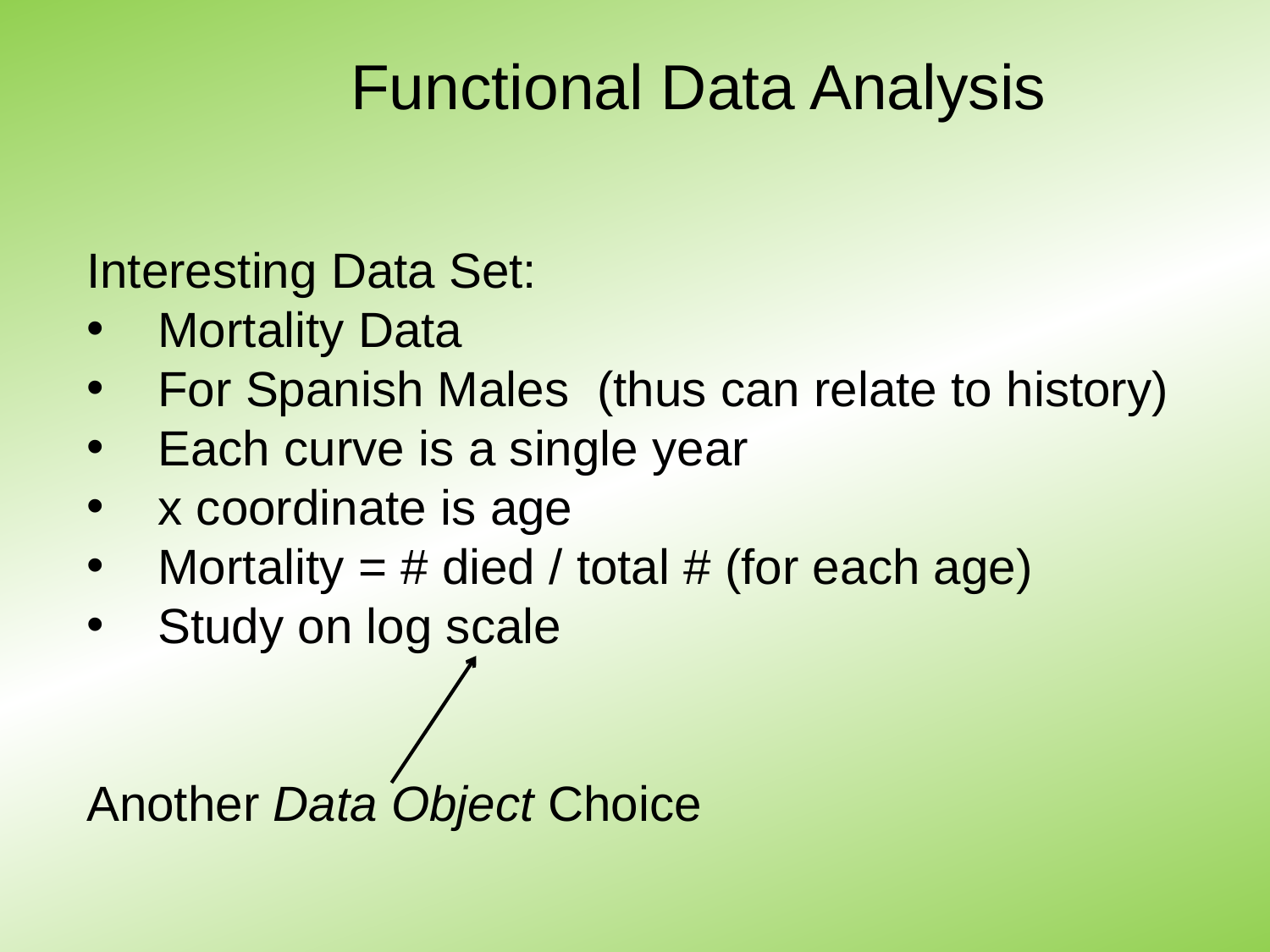

# Functional Data Analysis
Interesting Data Set:
   Mortality Data
   For Spanish Males  (thus can relate to history)
   Each curve is a single year
   x coordinate is age
   Mortality = # died / total # (for each age)
   Study on log scale

Another Data Object Choice